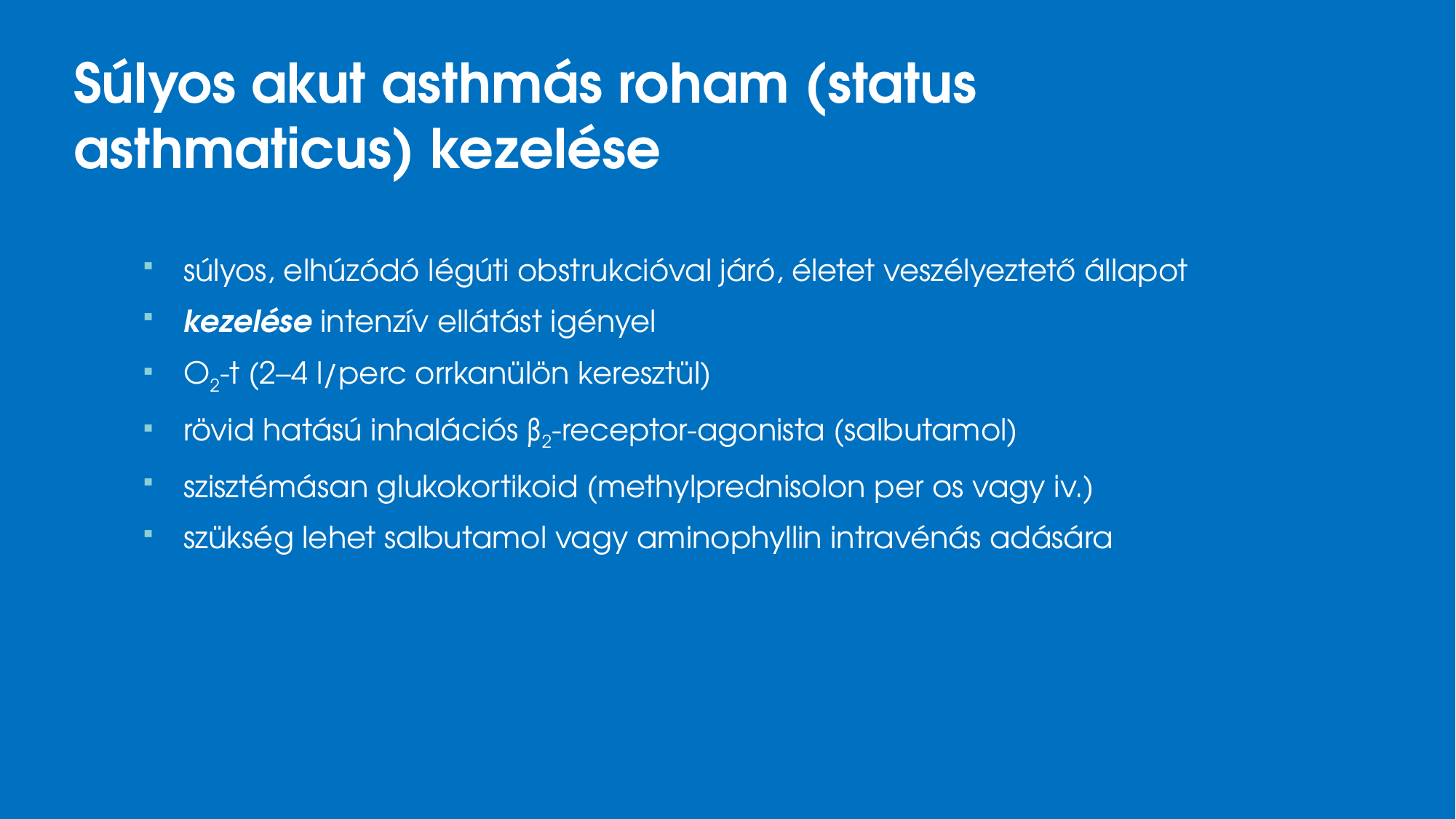

# Súlyos akut asthmás roham (status asthmaticus) kezelése
súlyos, elhúzódó légúti obstrukcióval járó, életet veszélyeztető állapot
kezelése intenzív ellátást igényel
O2-t (2–4 l/perc orrkanülön keresztül)
rövid hatású inhalációs β2-receptor-agonista (salbutamol)
szisztémásan glukokortikoid (methylprednisolon per os vagy iv.)
szükség lehet salbutamol vagy aminophyllin intravénás adására